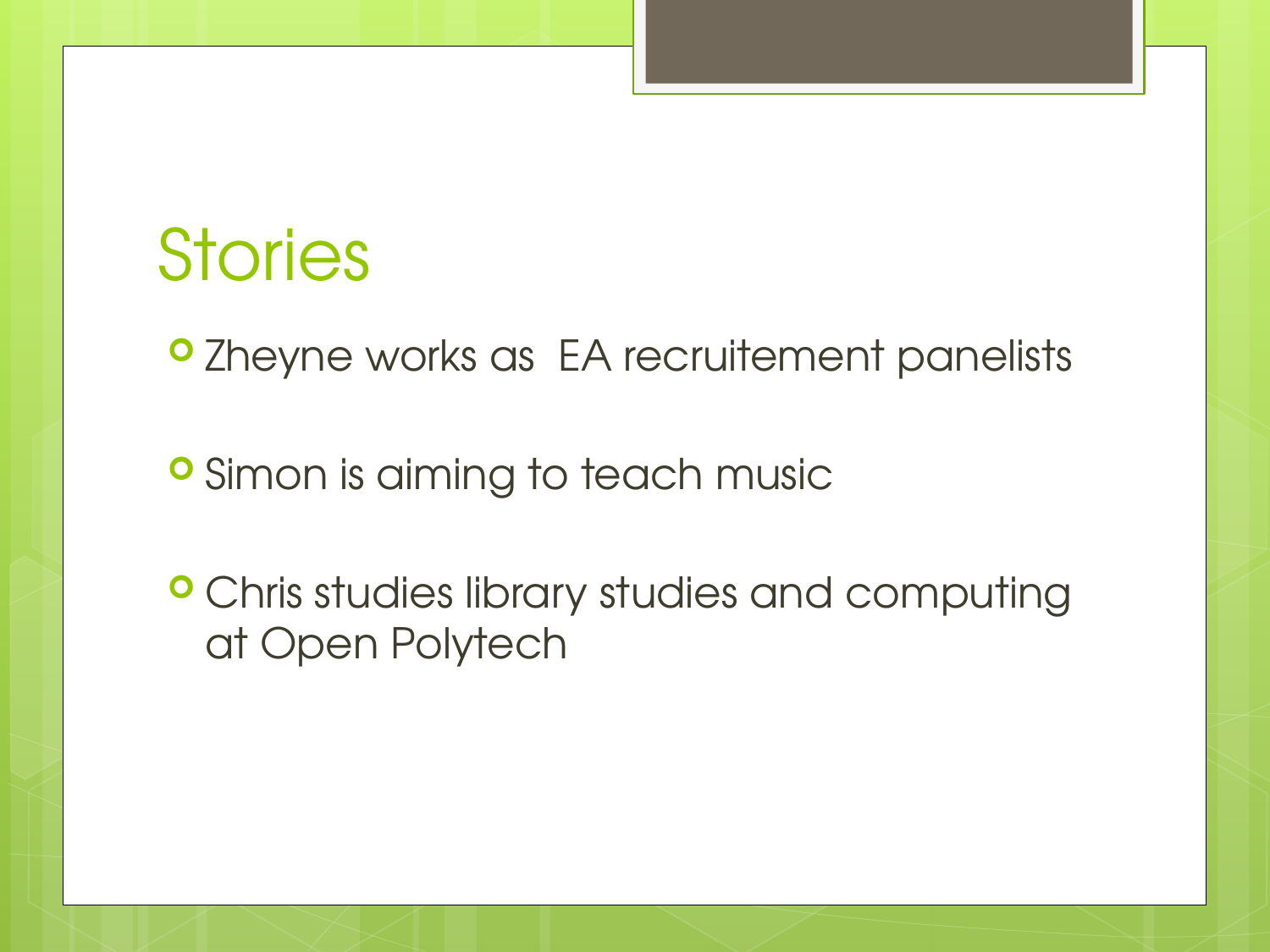

# Stories
Zheyne works as  EA recruitement panelists

Simon is aiming to teach music

Chris studies library studies and computing at Open Polytech